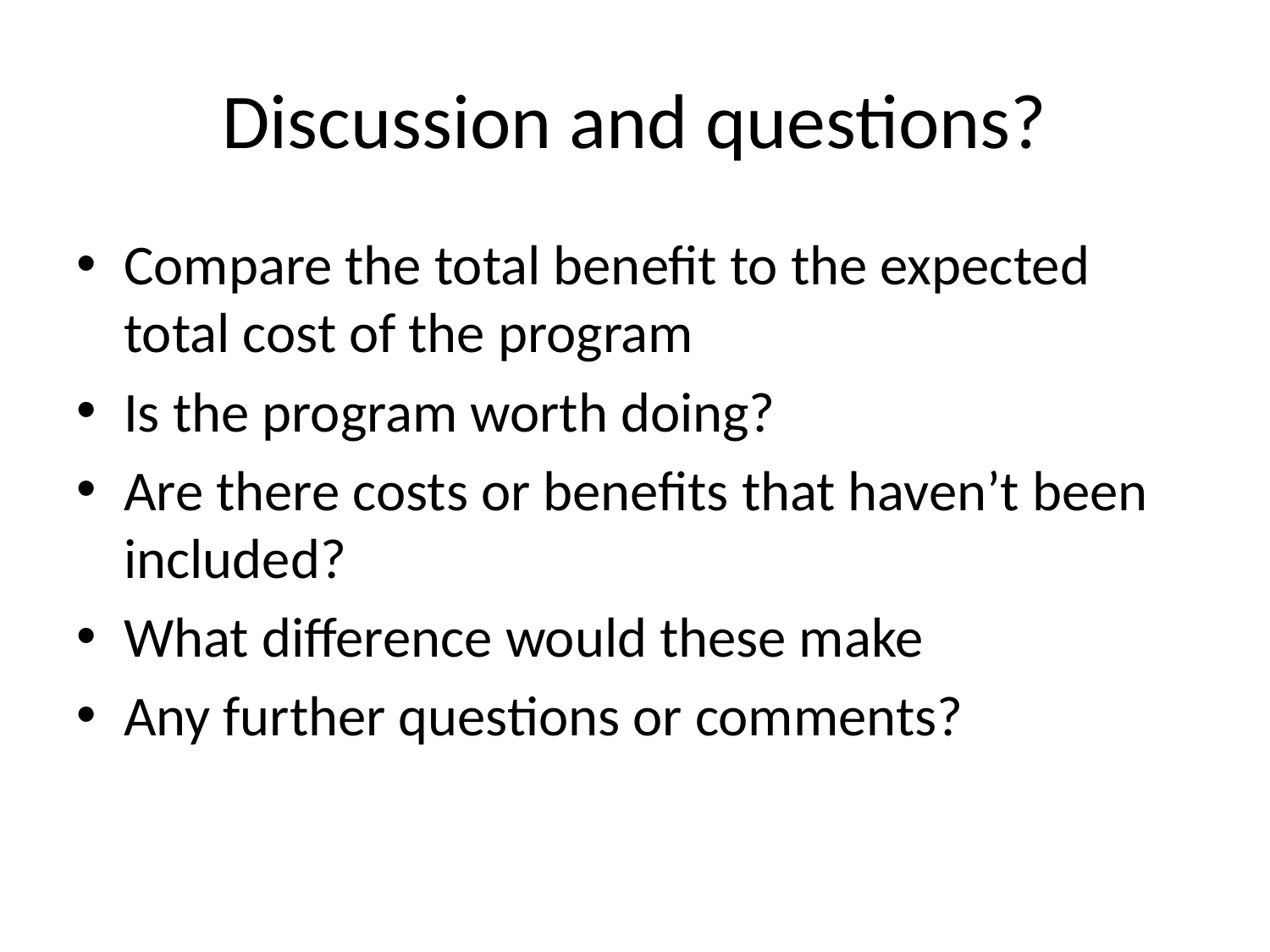

# Discussion and questions?
Compare the total benefit to the expected total cost of the program
Is the program worth doing?
Are there costs or benefits that haven’t been included?
What difference would these make
Any further questions or comments?